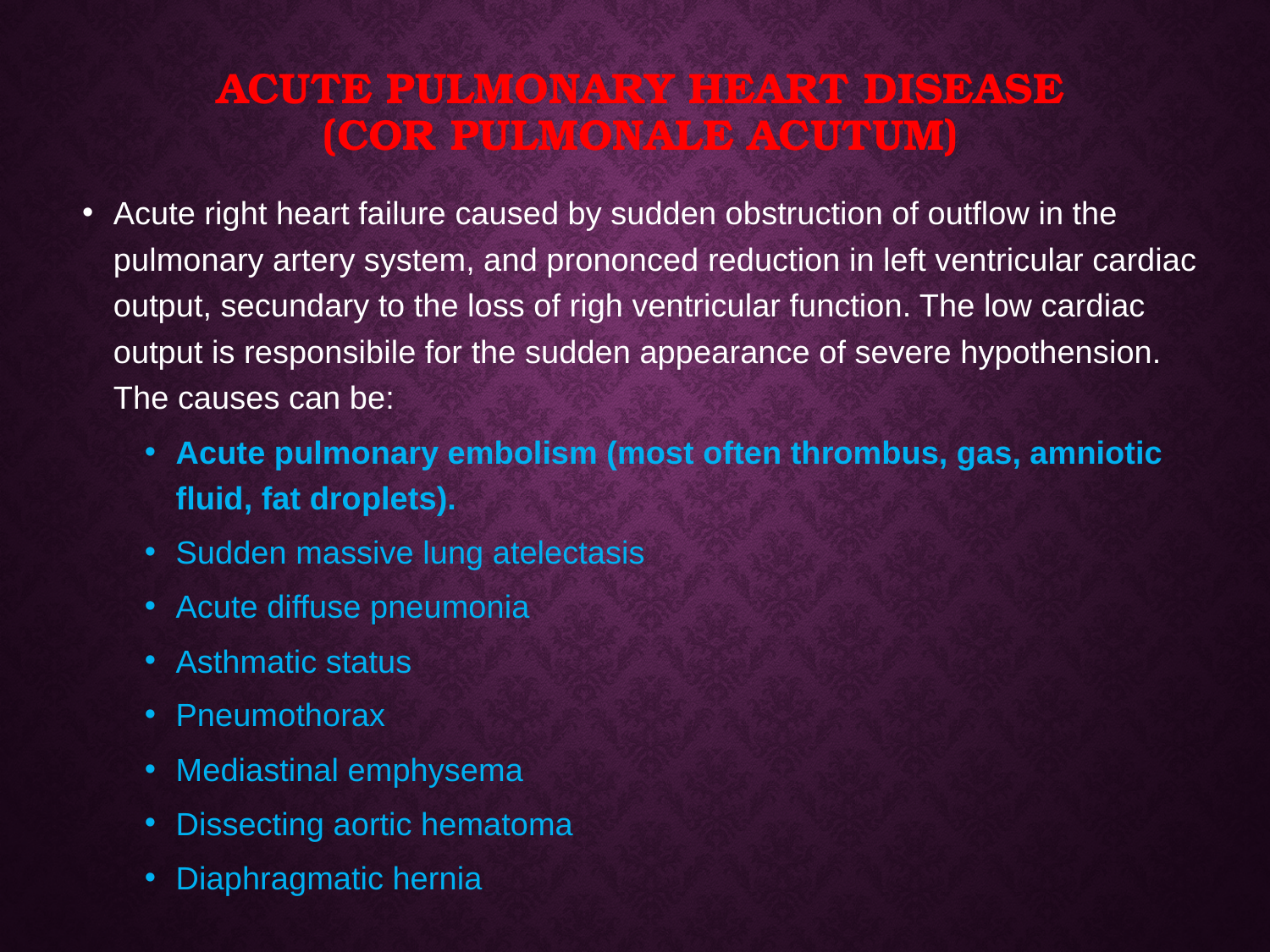

# Acute pulmonary heart disease (cor pulmonale acutum)
Acute right heart failure caused by sudden obstruction of outflow in the pulmonary artery system, and prononced reduction in left ventricular cardiac output, secundary to the loss of righ ventricular function. The low cardiac output is responsibile for the sudden appearance of severe hypothension. The causes can be:
Acute pulmonary embolism (most often thrombus, gas, amniotic fluid, fat droplets).
Sudden massive lung atelectasis
Acute diffuse pneumonia
Asthmatic status
Pneumothorax
Mediastinal emphysema
Dissecting aortic hematoma
Diaphragmatic hernia